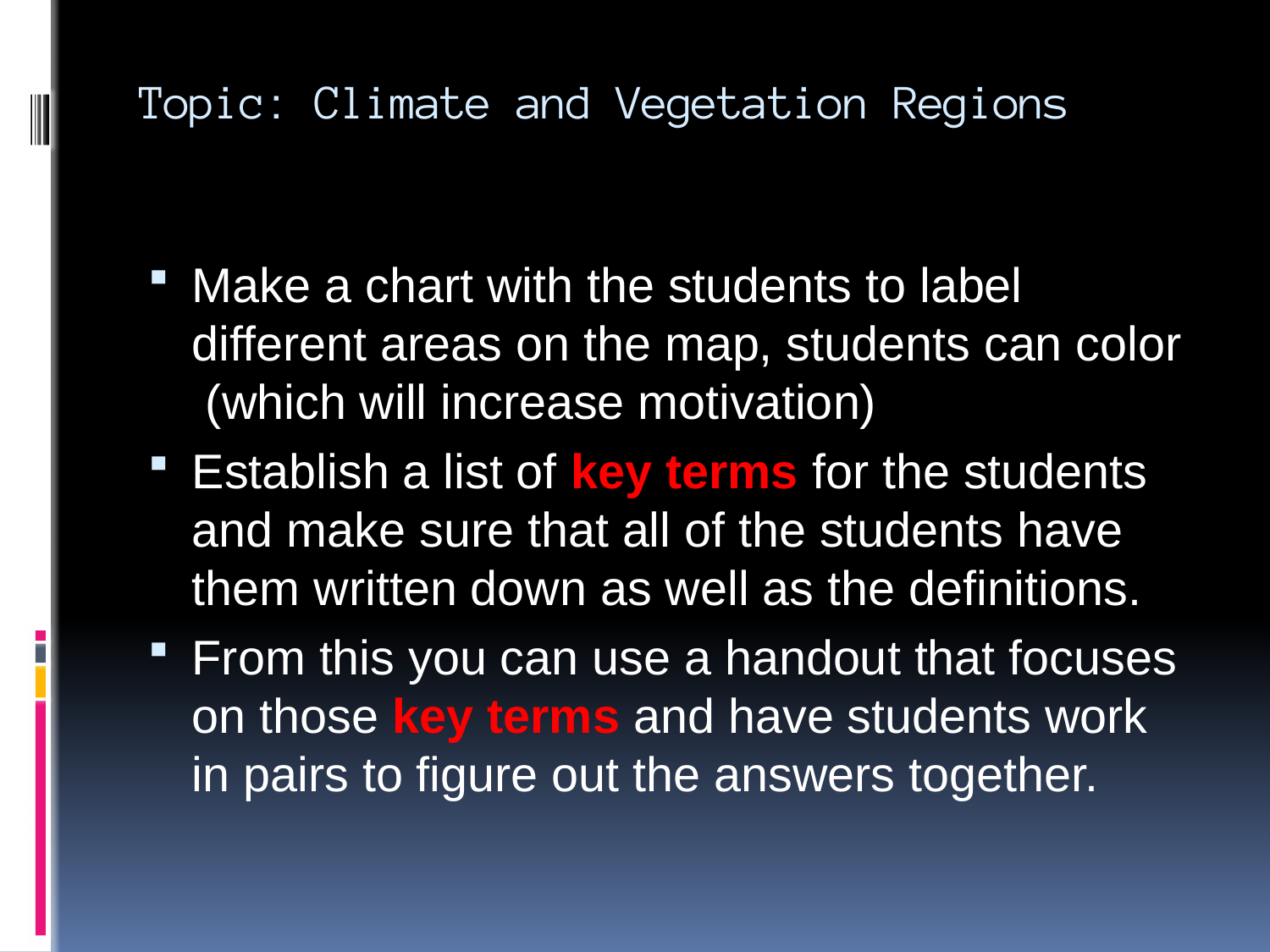

# Topic: Climate and Vegetation Regions
Make a chart with the students to label different areas on the map, students can color  (which will increase motivation)
Establish a list of key terms for the students and make sure that all of the students have them written down as well as the definitions.
From this you can use a handout that focuses on those key terms and have students work in pairs to figure out the answers together.